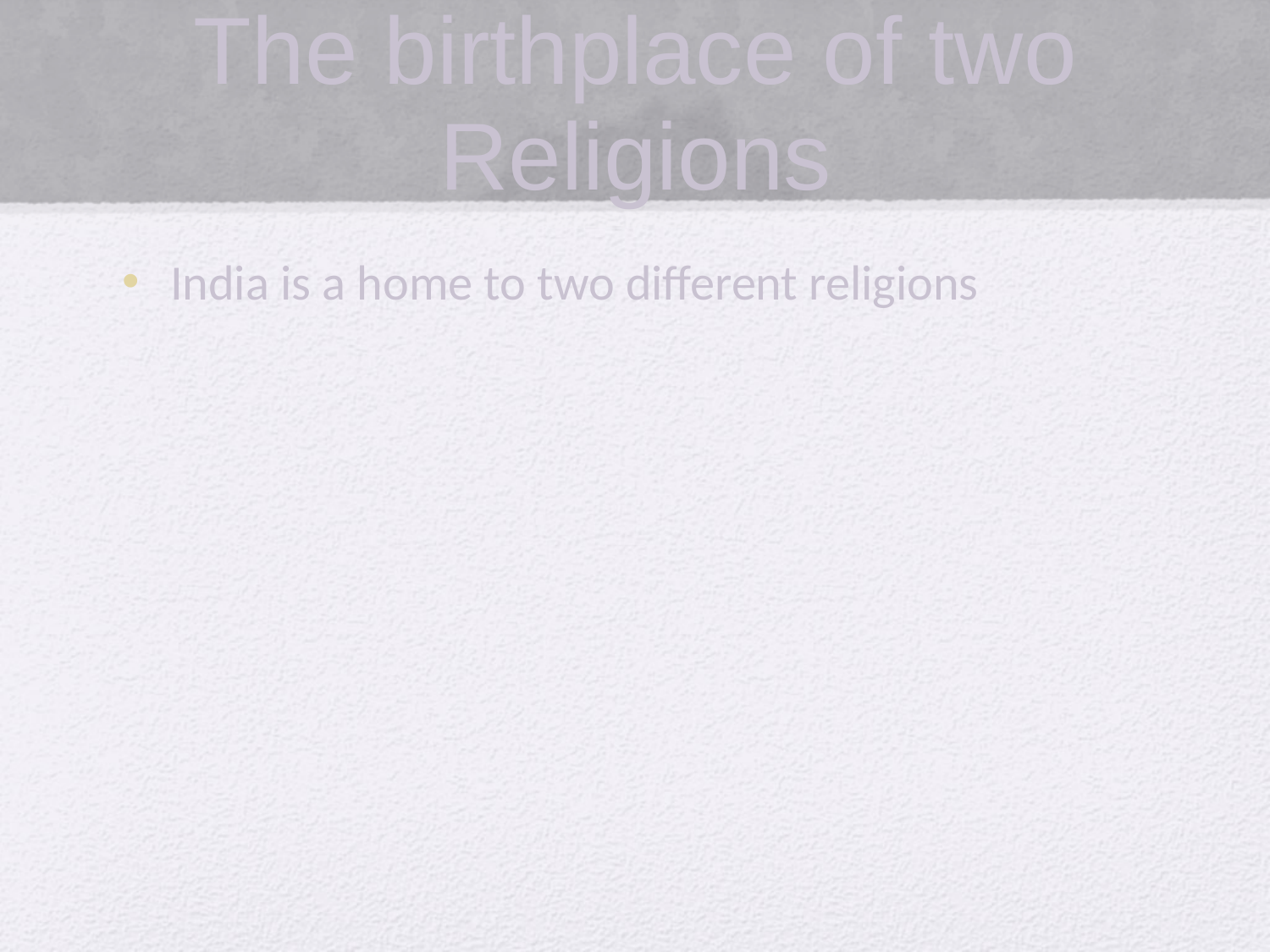

# The birthplace of two Religions
India is a home to two different religions